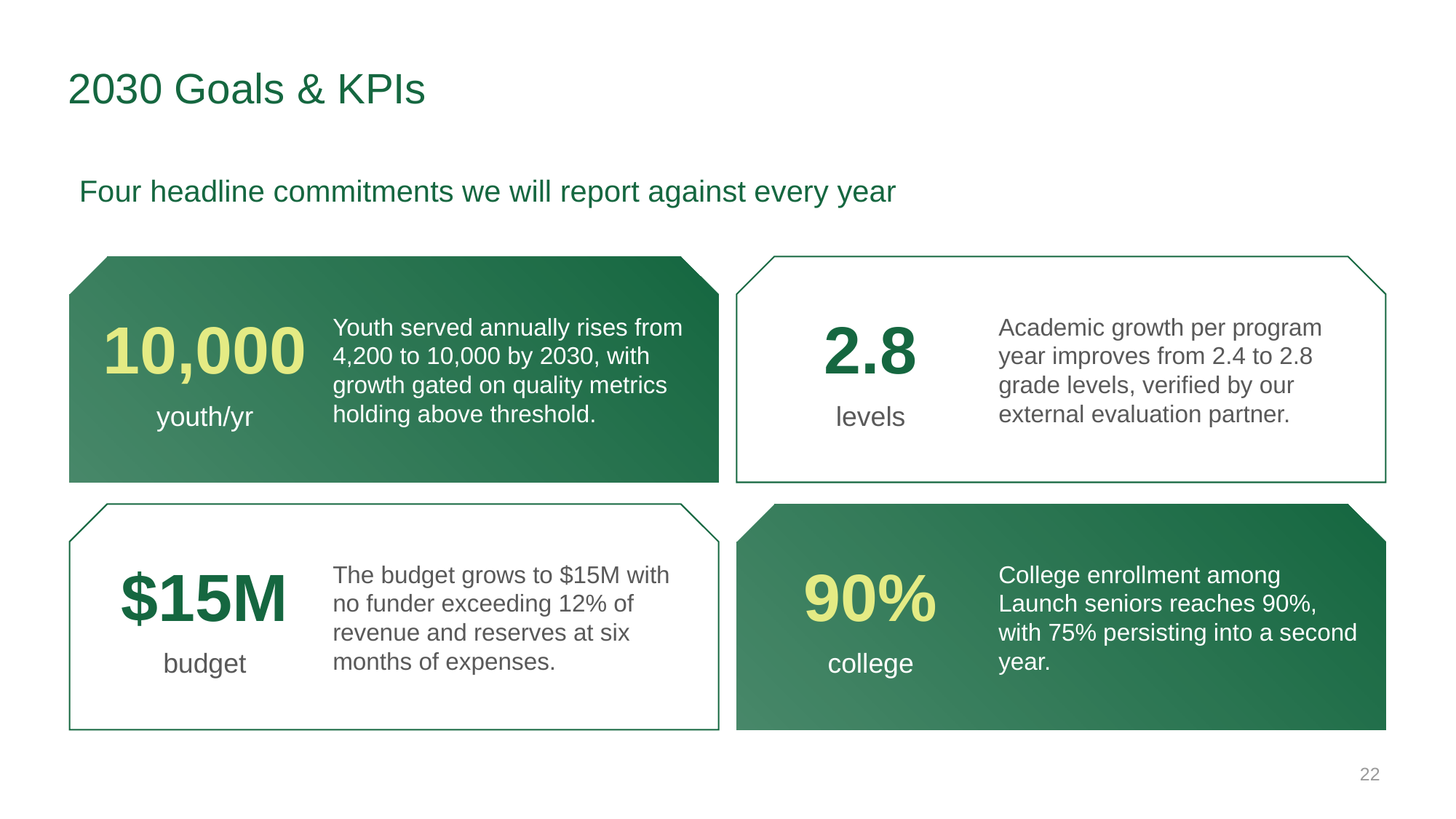

# 2030 Goals & KPIs
Four headline commitments we will report against every year

10,000
youth/yr
2.8
levels
Youth served annually rises from 4,200 to 10,000 by 2030, with growth gated on quality metrics holding above threshold.
Academic growth per program year improves from 2.4 to 2.8 grade levels, verified by our external evaluation partner.

$15M
budget
90%
college
The budget grows to $15M with no funder exceeding 12% of revenue and reserves at six months of expenses.
College enrollment among Launch seniors reaches 90%, with 75% persisting into a second year.
22